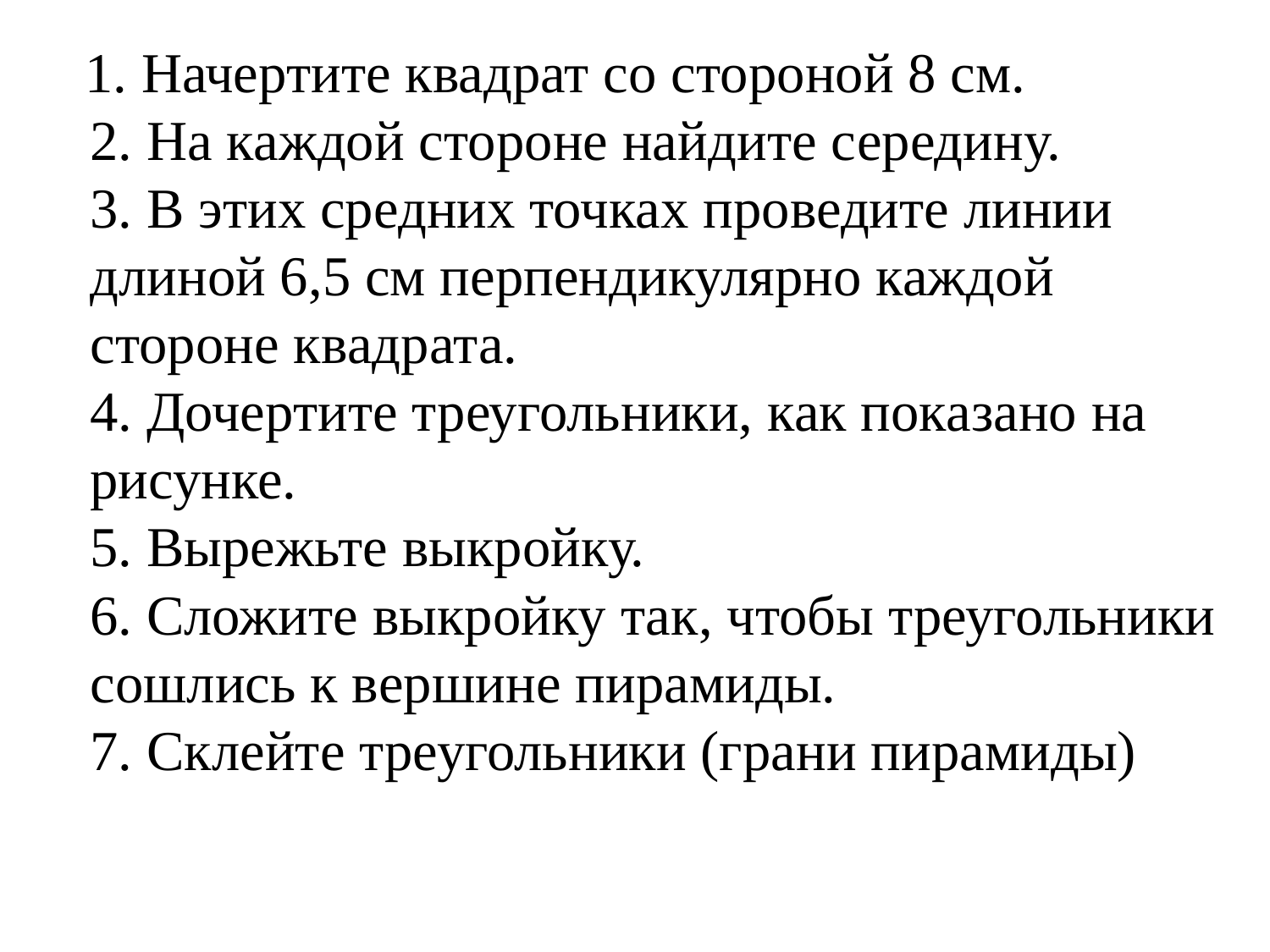

1. Начертите квадрат со стороной 8 см.
2. На каждой стороне найдите середину.
3. В этих средних точках проведите линии длиной 6,5 см перпендикулярно каждой стороне квадрата.
4. Дочертите треугольники, как показано на рисунке.
5. Вырежьте выкройку.
6. Сложите выкройку так, чтобы треугольники сошлись к вершине пирамиды.
7. Склейте треугольники (грани пирамиды)